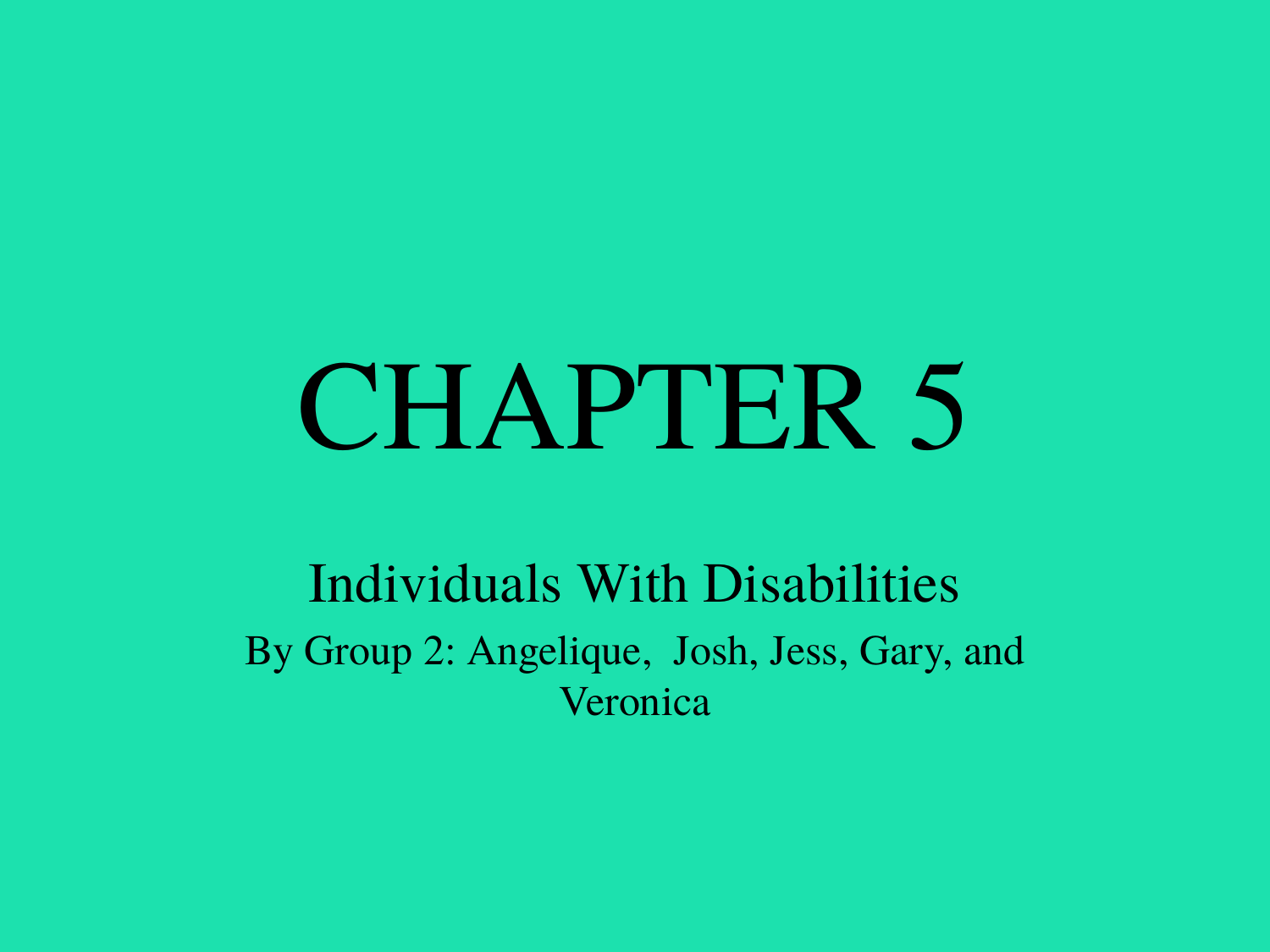

# Chapter 5
Individuals With Disabilities
By Group 2: Angelique,  Josh, Jess, Gary, and Veronica